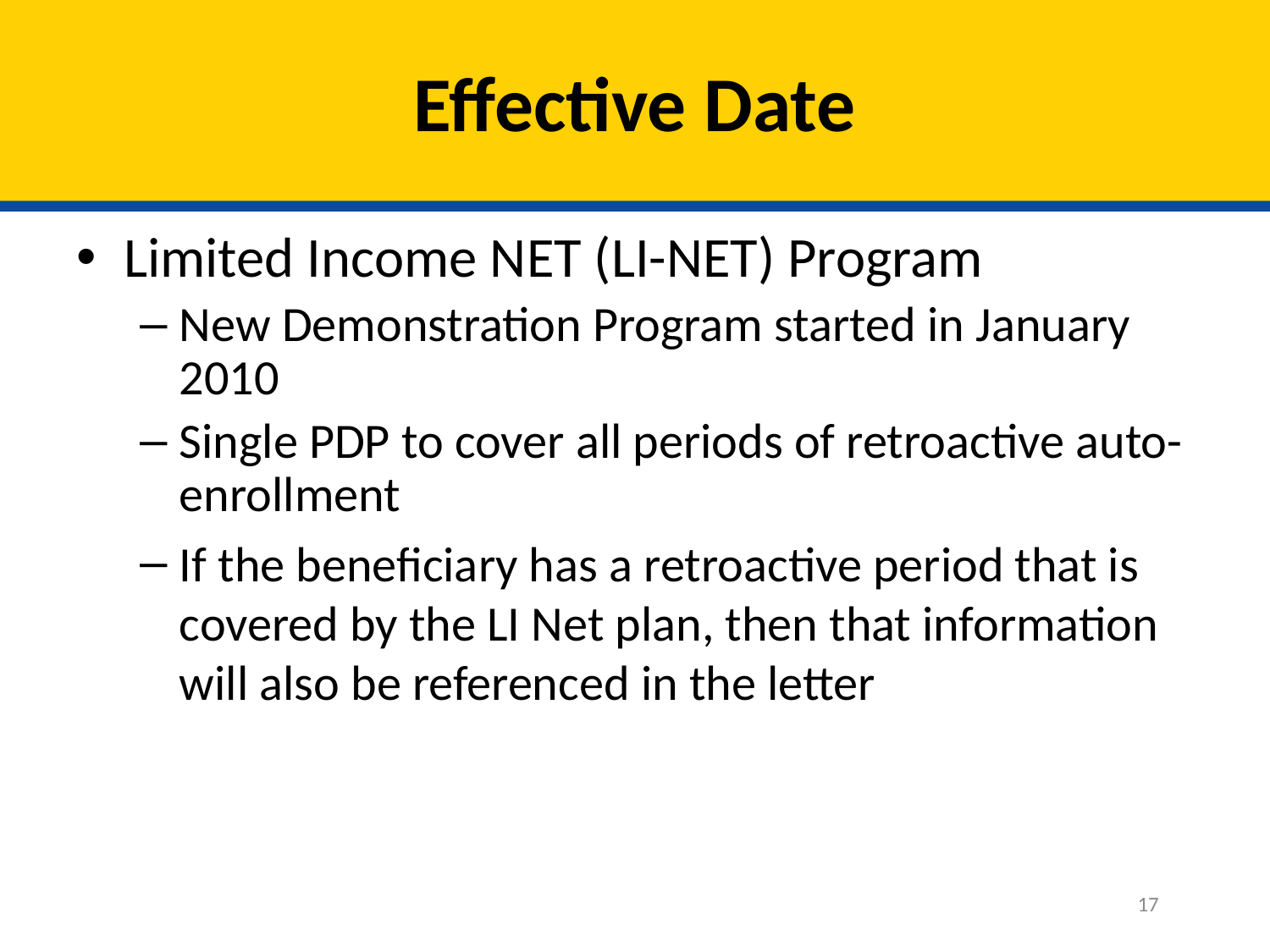

# Effective Date
Limited Income NET (LI-NET) Program
New Demonstration Program started in January 2010
Single PDP to cover all periods of retroactive auto-enrollment
If the beneficiary has a retroactive period that is covered by the LI Net plan, then that information will also be referenced in the letter

17